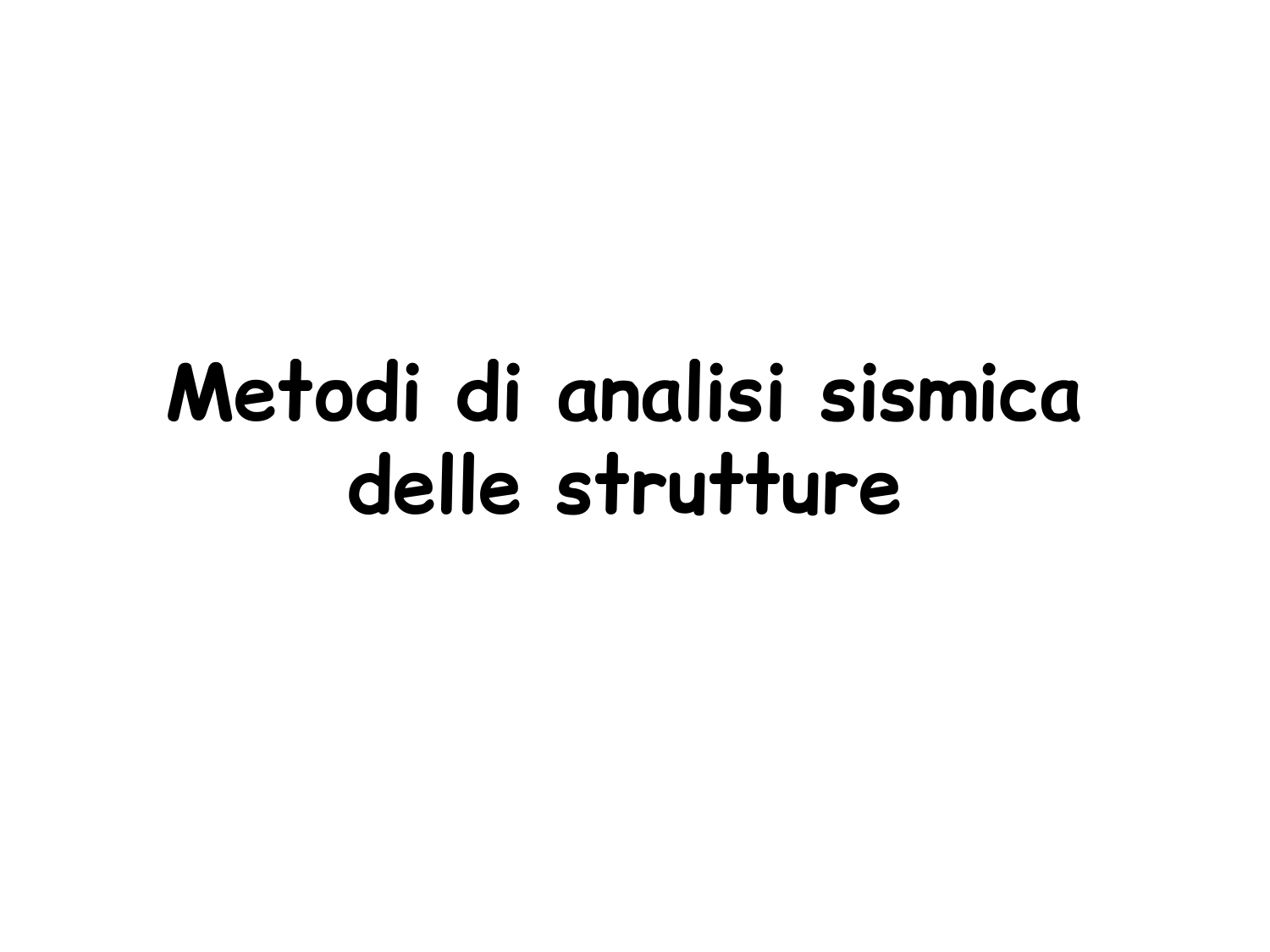

# Metodi di analisi sismica delle strutture